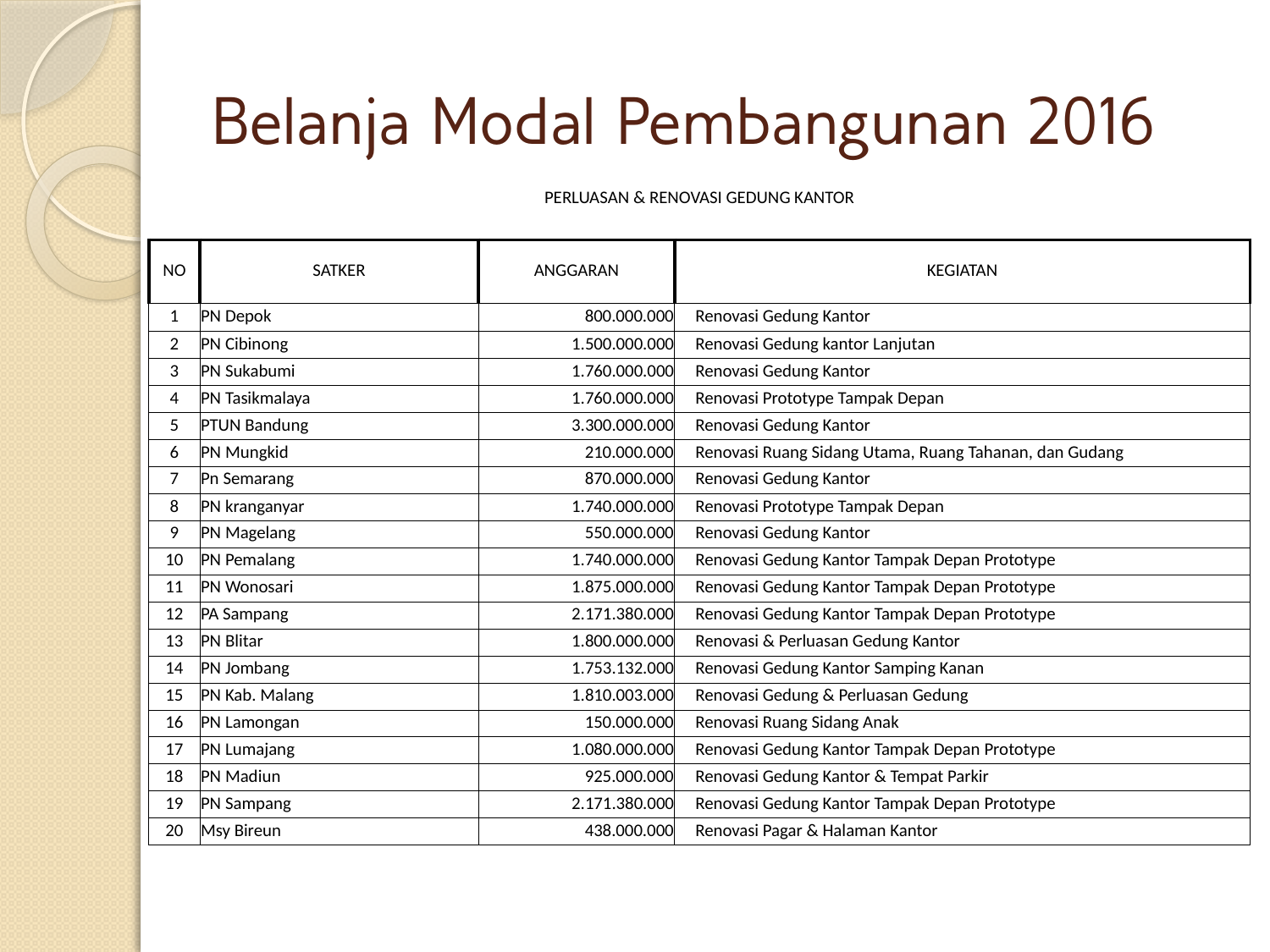

# Belanja Modal Pembangunan 2016
| PERLUASAN & RENOVASI GEDUNG KANTOR |  |  |  |
| --- | --- | --- | --- |
|  |  |  |  |
| NO | SATKER | ANGGARAN | KEGIATAN |
| 1 | PN Depok | 800.000.000 | Renovasi Gedung Kantor |
| 2 | PN Cibinong | 1.500.000.000 | Renovasi Gedung kantor Lanjutan |
| 3 | PN Sukabumi | 1.760.000.000 | Renovasi Gedung Kantor |
| 4 | PN Tasikmalaya | 1.760.000.000 | Renovasi Prototype Tampak Depan |
| 5 | PTUN Bandung | 3.300.000.000 | Renovasi Gedung Kantor |
| 6 | PN Mungkid | 210.000.000 | Renovasi Ruang Sidang Utama, Ruang Tahanan, dan Gudang |
| 7 | Pn Semarang | 870.000.000 | Renovasi Gedung Kantor |
| 8 | PN kranganyar | 1.740.000.000 | Renovasi Prototype Tampak Depan |
| 9 | PN Magelang | 550.000.000 | Renovasi Gedung Kantor |
| 10 | PN Pemalang | 1.740.000.000 | Renovasi Gedung Kantor Tampak Depan Prototype |
| 11 | PN Wonosari | 1.875.000.000 | Renovasi Gedung Kantor Tampak Depan Prototype |
| 12 | PA Sampang | 2.171.380.000 | Renovasi Gedung Kantor Tampak Depan Prototype |
| 13 | PN Blitar | 1.800.000.000 | Renovasi & Perluasan Gedung Kantor |
| 14 | PN Jombang | 1.753.132.000 | Renovasi Gedung Kantor Samping Kanan |
| 15 | PN Kab. Malang | 1.810.003.000 | Renovasi Gedung & Perluasan Gedung |
| 16 | PN Lamongan | 150.000.000 | Renovasi Ruang Sidang Anak |
| 17 | PN Lumajang | 1.080.000.000 | Renovasi Gedung Kantor Tampak Depan Prototype |
| 18 | PN Madiun | 925.000.000 | Renovasi Gedung Kantor & Tempat Parkir |
| 19 | PN Sampang | 2.171.380.000 | Renovasi Gedung Kantor Tampak Depan Prototype |
| 20 | Msy Bireun | 438.000.000 | Renovasi Pagar & Halaman Kantor |